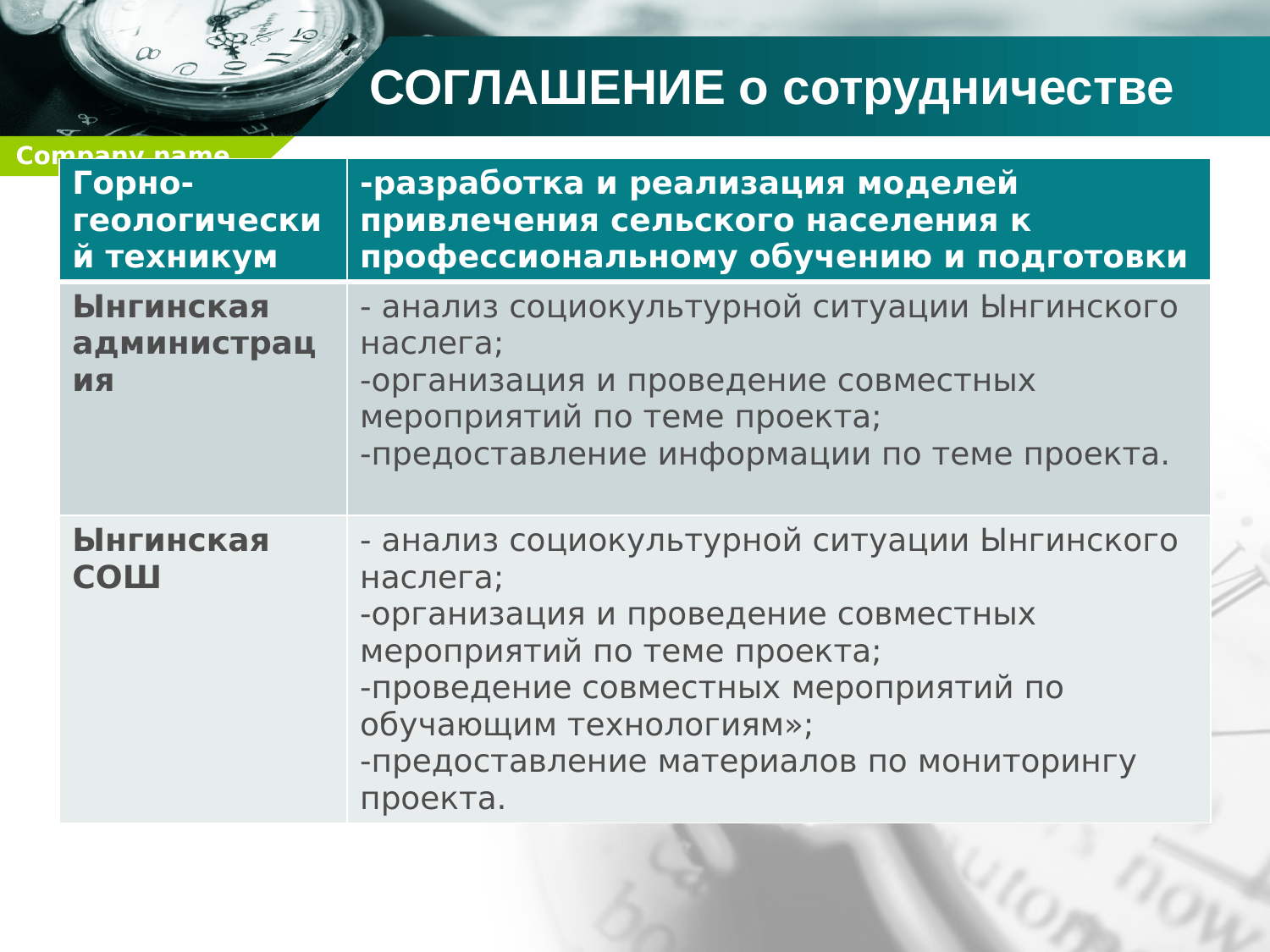

# СОГЛАШЕНИЕ о сотрудничестве
| Горно-геологический техникум | -разработка и реализация моделей привлечения сельского населения к профессиональному обучению и подготовки |
| --- | --- |
| Ынгинская администрация | - анализ социокультурной ситуации Ынгинского наслега; -организация и проведение совместных мероприятий по теме проекта; -предоставление информации по теме проекта. |
| Ынгинская СОШ | - анализ социокультурной ситуации Ынгинского наслега; -организация и проведение совместных мероприятий по теме проекта; -проведение совместных мероприятий по обучающим технологиям»; -предоставление материалов по мониторингу проекта. |